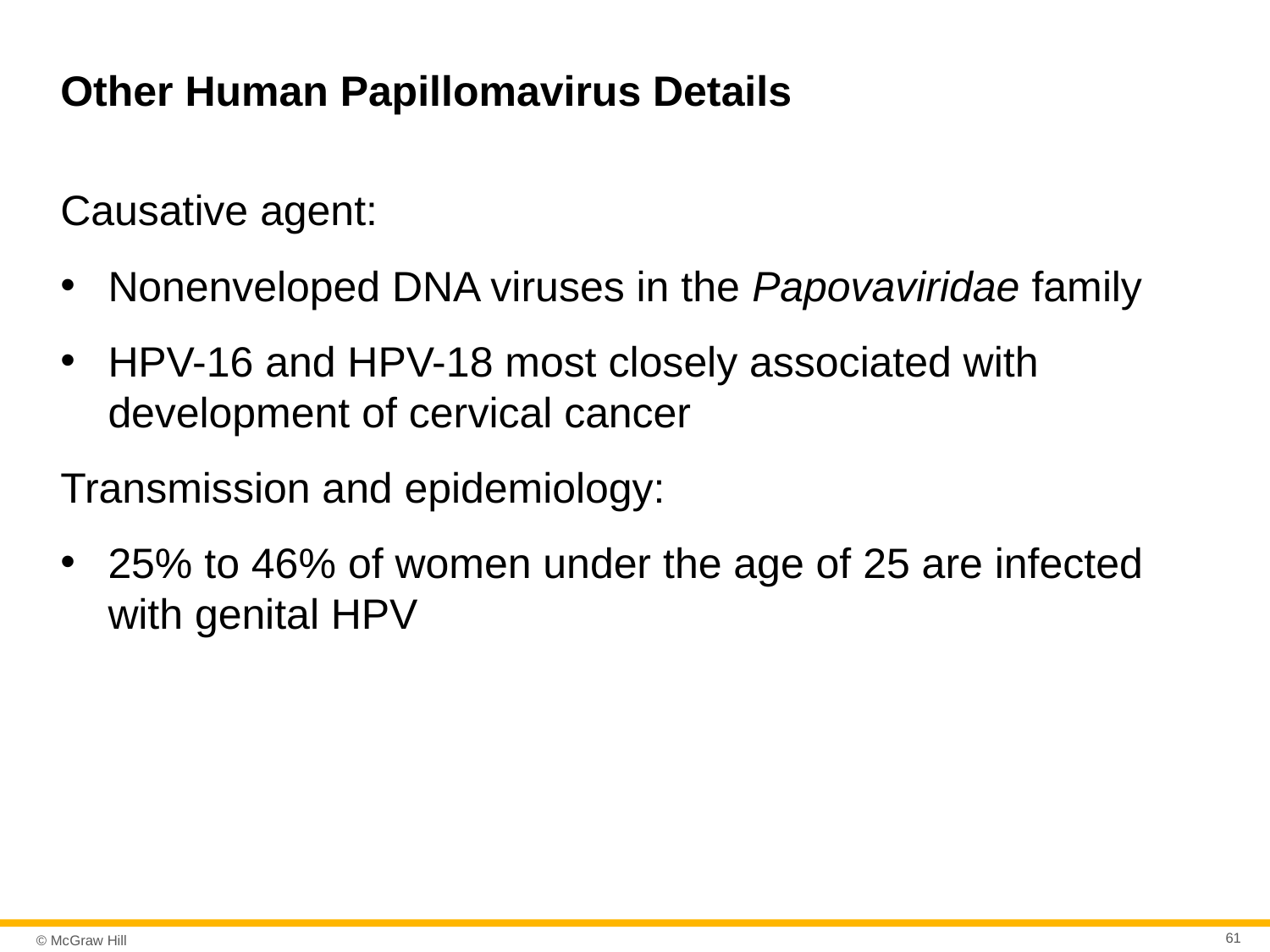

# Other Human Papillomavirus Details
Causative agent:
Nonenveloped DNA viruses in the Papovaviridae family
HPV-16 and HPV-18 most closely associated with development of cervical cancer
Transmission and epidemiology:
25% to 46% of women under the age of 25 are infected with genital HPV